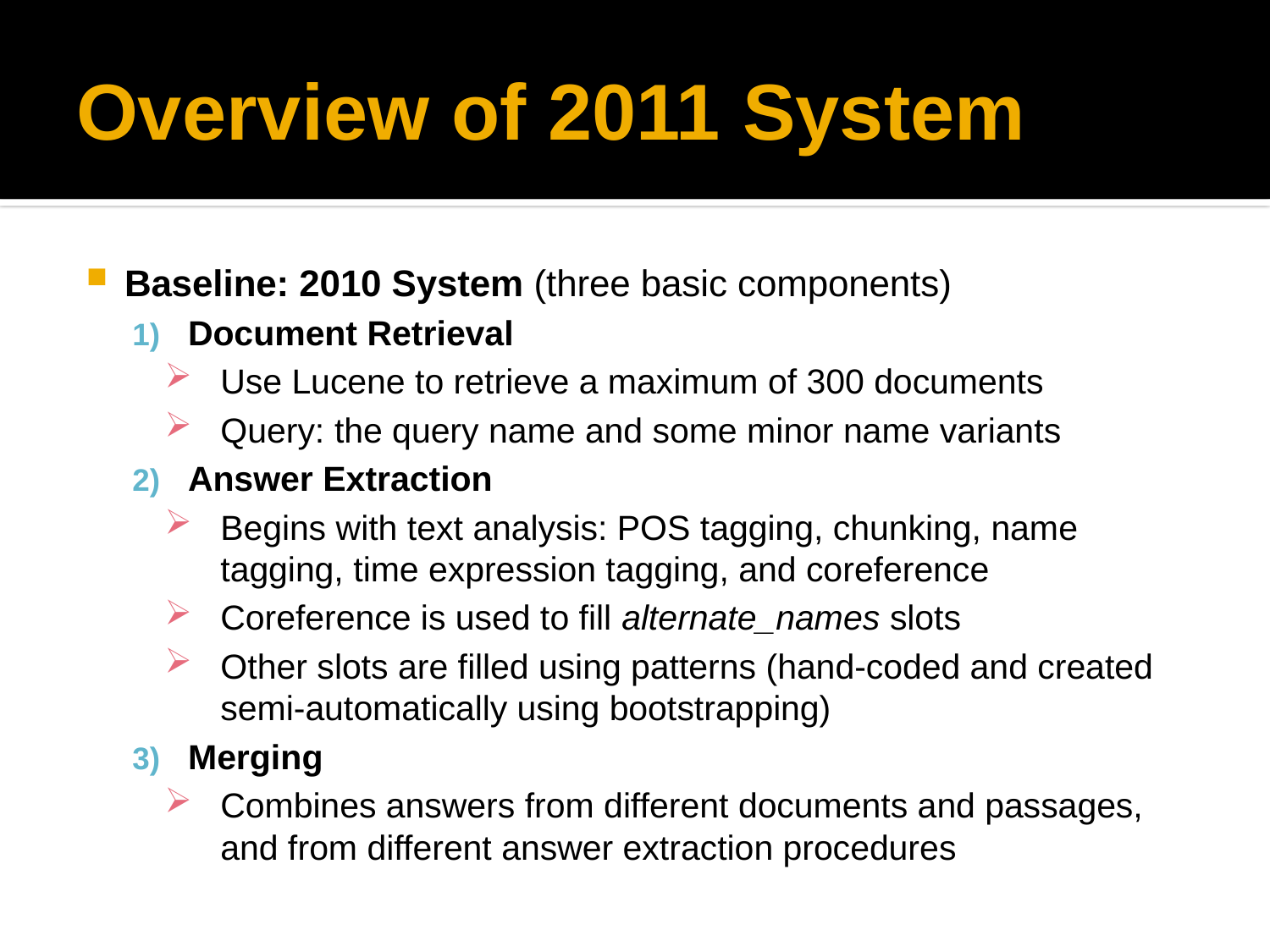

# Overview of 2011 System
Baseline: 2010 System (three basic components)
Document Retrieval
Use Lucene to retrieve a maximum of 300 documents
Query: the query name and some minor name variants
Answer Extraction
Begins with text analysis: POS tagging, chunking, name tagging, time expression tagging, and coreference
Coreference is used to fill alternate_names slots
Other slots are filled using patterns (hand-coded and created semi-automatically using bootstrapping)
Merging
Combines answers from different documents and passages, and from different answer extraction procedures